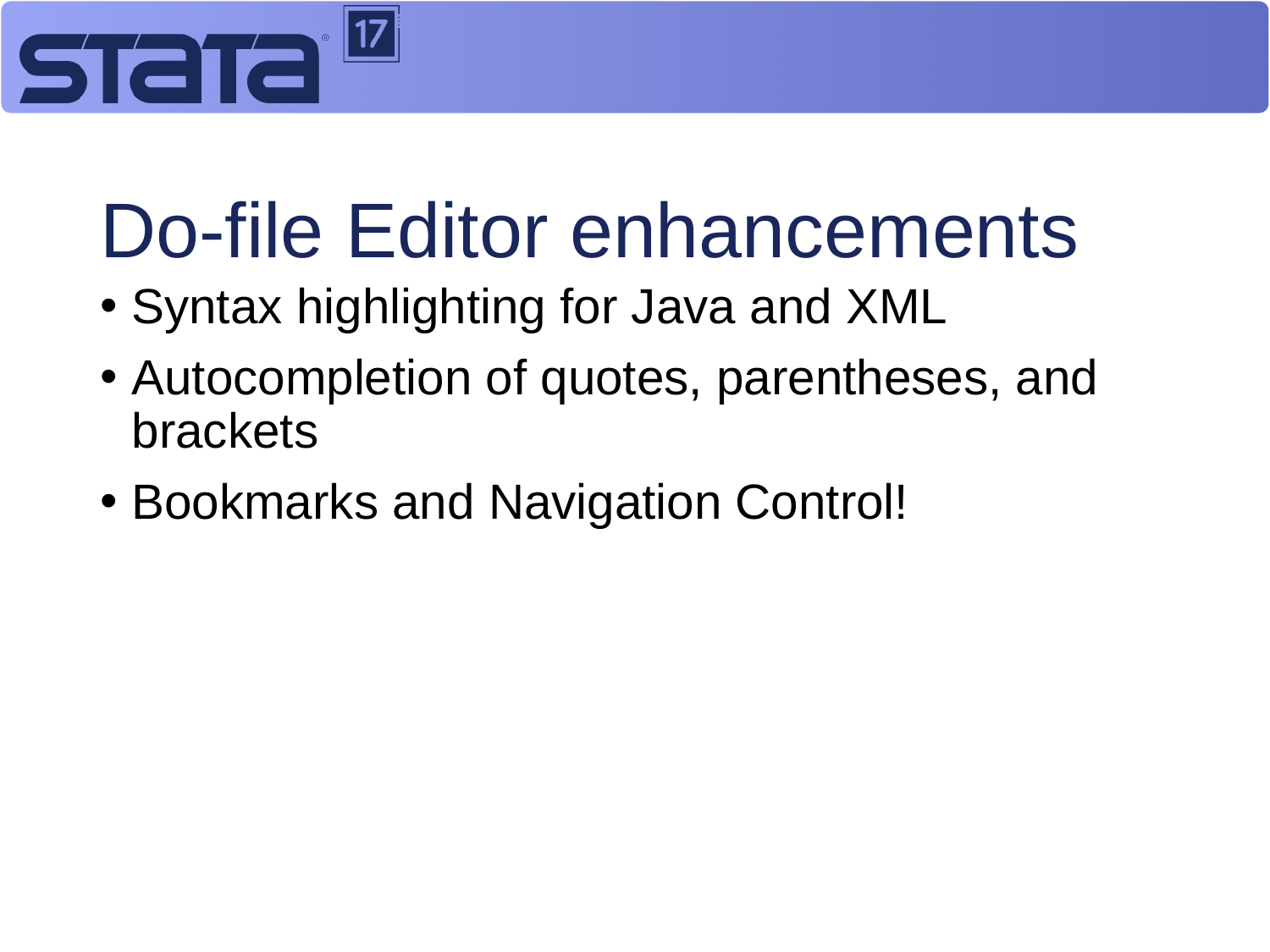

# Do-file Editor enhancements
Syntax highlighting for Java and XML
Autocompletion of quotes, parentheses, and brackets
Bookmarks and Navigation Control!